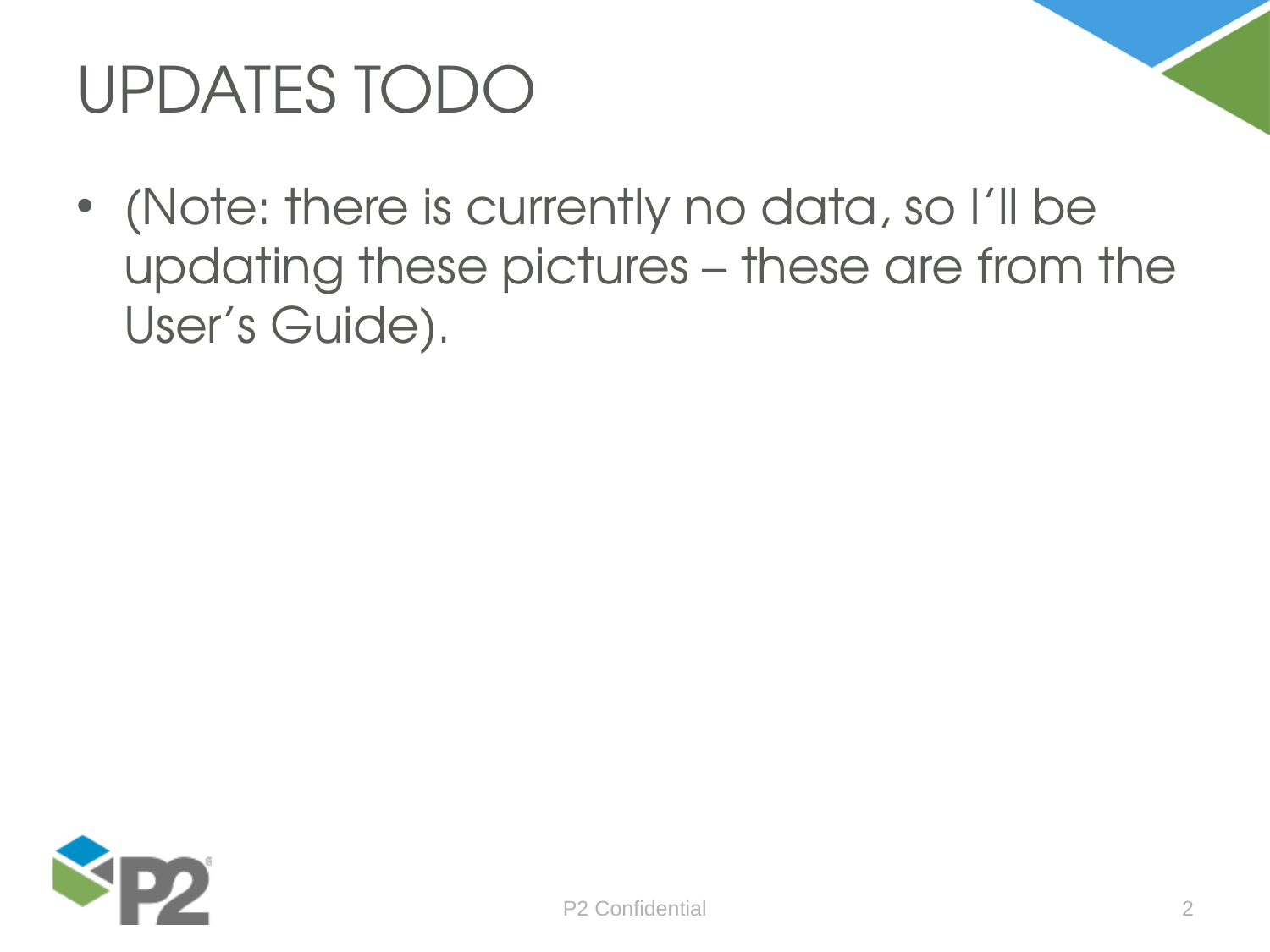

# UPDATES TODO
(Note: there is currently no data, so I’ll be updating these pictures – these are from the User’s Guide).
P2 Confidential
2